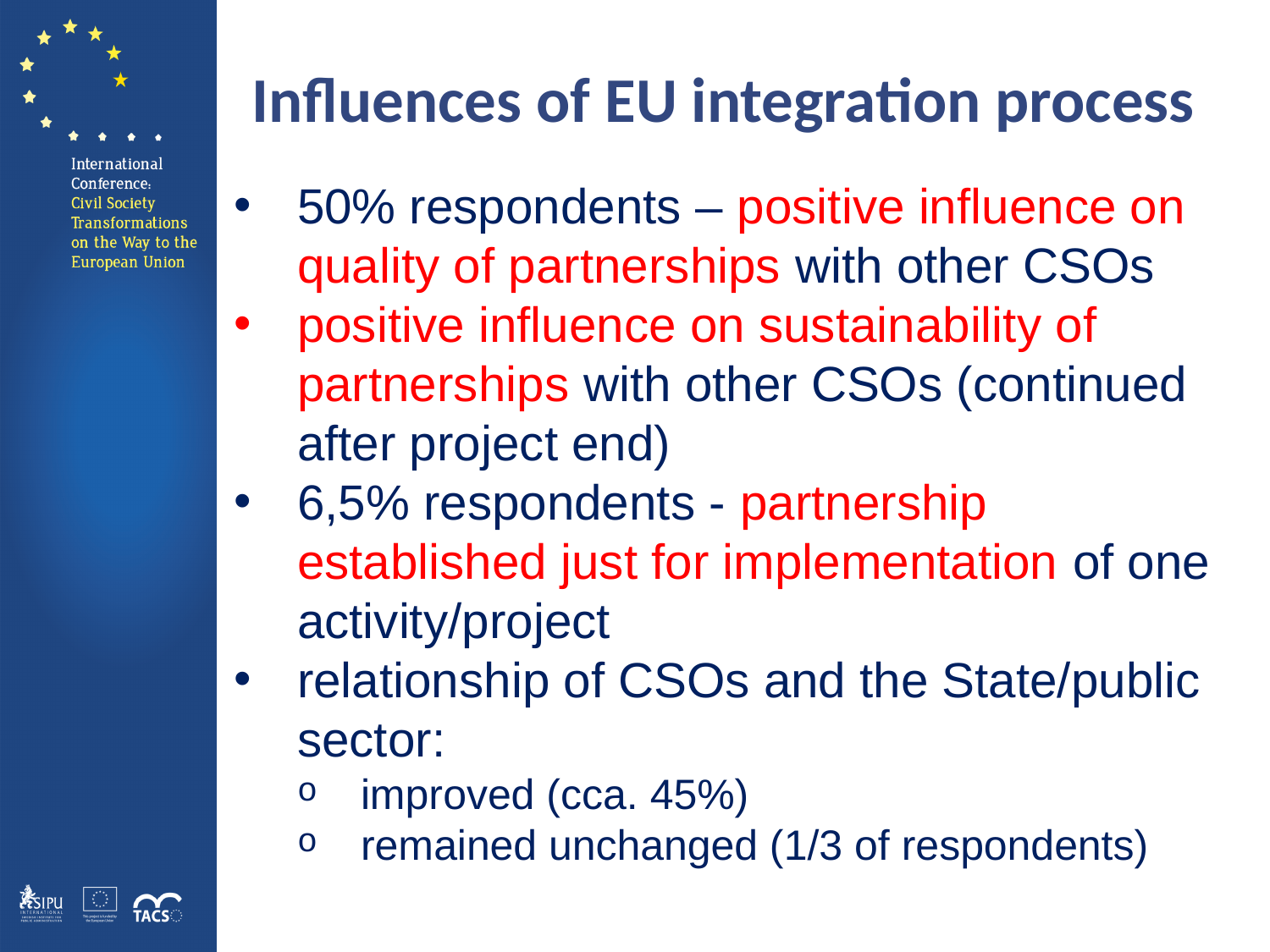

# Influences of EU integration process
50% respondents – positive influence on quality of partnerships with other CSOs
positive influence on sustainability of partnerships with other CSOs (continued after project end)
6,5% respondents - partnership established just for implementation of one activity/project
relationship of CSOs and the State/public sector:
improved (cca. 45%)
remained unchanged (1/3 of respondents)
7